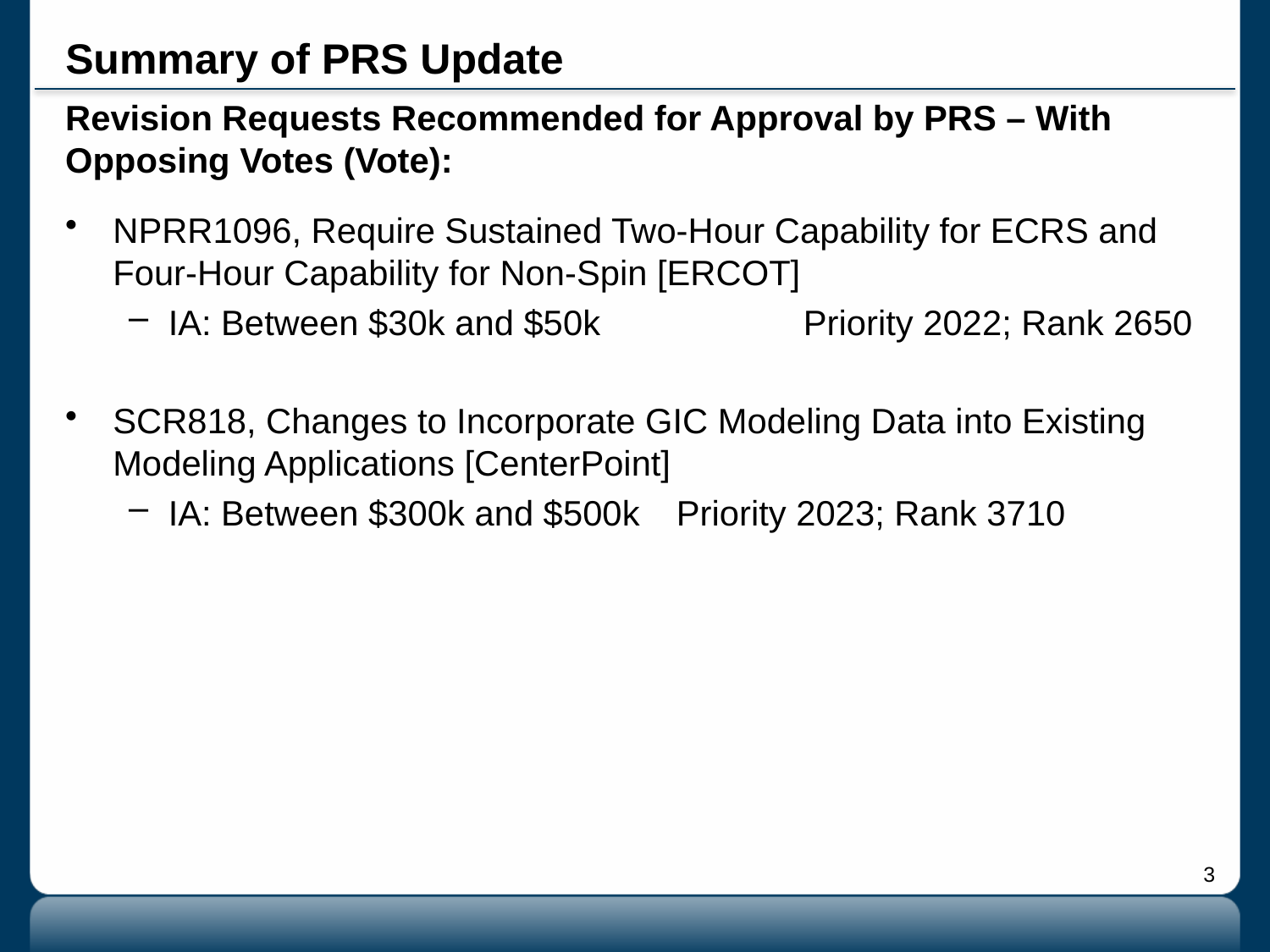

# Summary of PRS Update
Revision Requests Recommended for Approval by PRS – With Opposing Votes (Vote):
NPRR1096, Require Sustained Two-Hour Capability for ECRS and Four-Hour Capability for Non-Spin [ERCOT]
IA: Between $30k and $50k		Priority 2022; Rank 2650

SCR818, Changes to Incorporate GIC Modeling Data into Existing Modeling Applications [CenterPoint]
IA: Between $300k and $500k	Priority 2023; Rank 3710